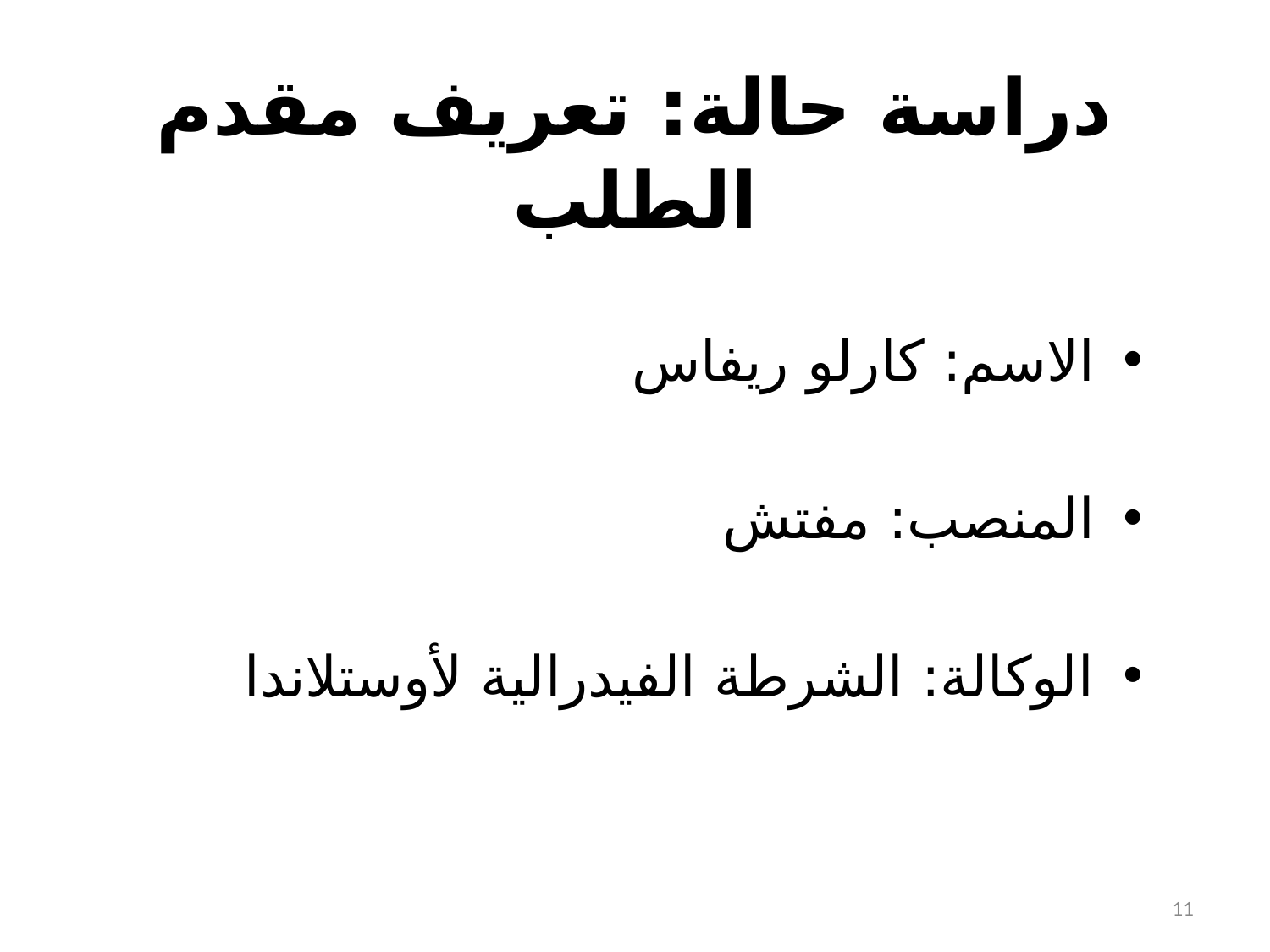

# دراسة حالة: تعريف مقدم الطلب

الاسم: كارلو ريفاس

المنصب: مفتش

الوكالة: الشرطة الفيدرالية لأوستلاندا
11